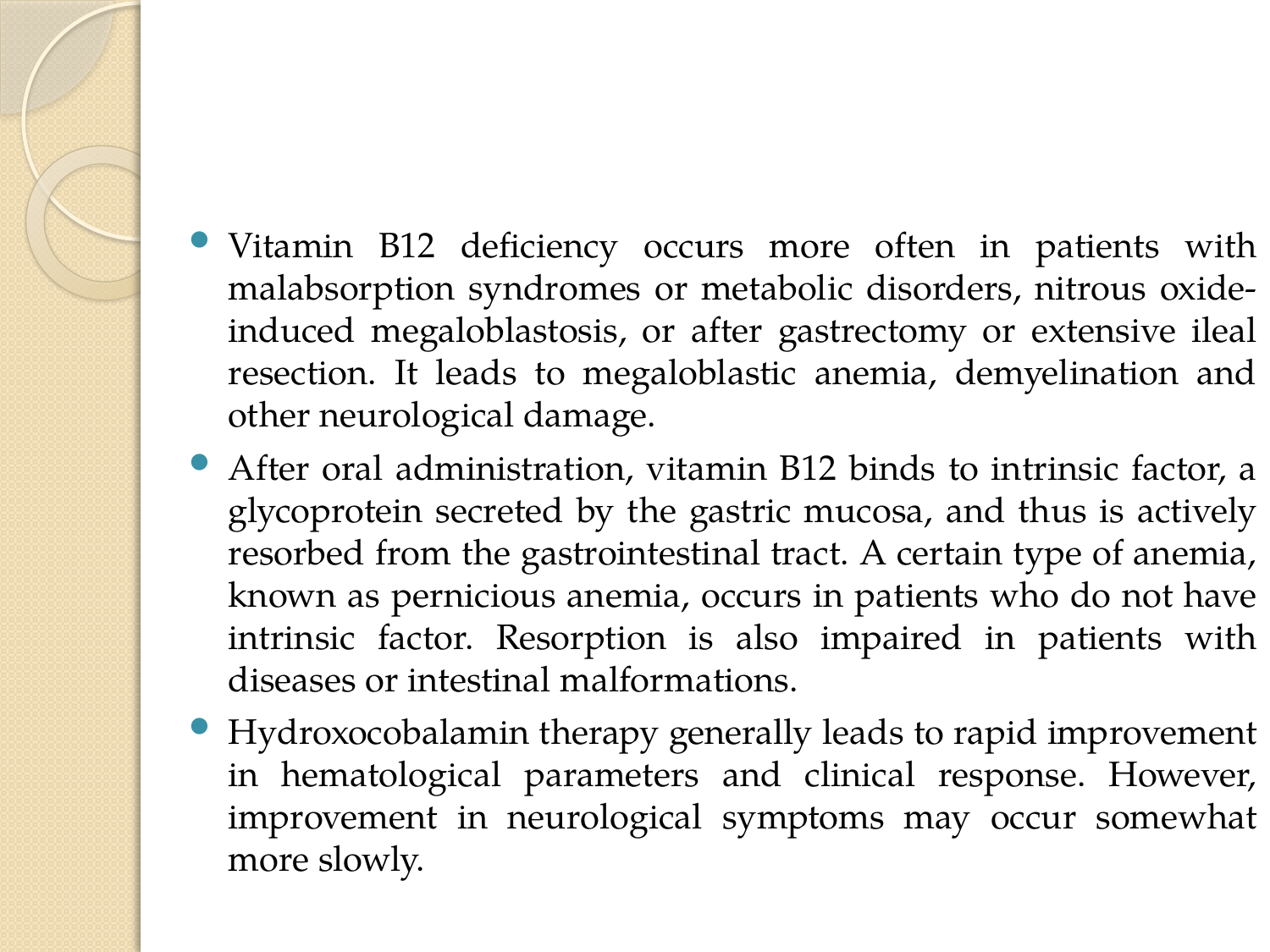

#
Vitamin B12 deficiency occurs more often in patients with malabsorption syndromes or metabolic disorders, nitrous oxide-induced megaloblastosis, or after gastrectomy or extensive ileal resection. It leads to megaloblastic anemia, demyelination and other neurological damage.
After oral administration, vitamin B12 binds to intrinsic factor, a glycoprotein secreted by the gastric mucosa, and thus is actively resorbed from the gastrointestinal tract. A certain type of anemia, known as pernicious anemia, occurs in patients who do not have intrinsic factor. Resorption is also impaired in patients with diseases or intestinal malformations.
Hydroxocobalamin therapy generally leads to rapid improvement in hematological parameters and clinical response. However, improvement in neurological symptoms may occur somewhat more slowly.